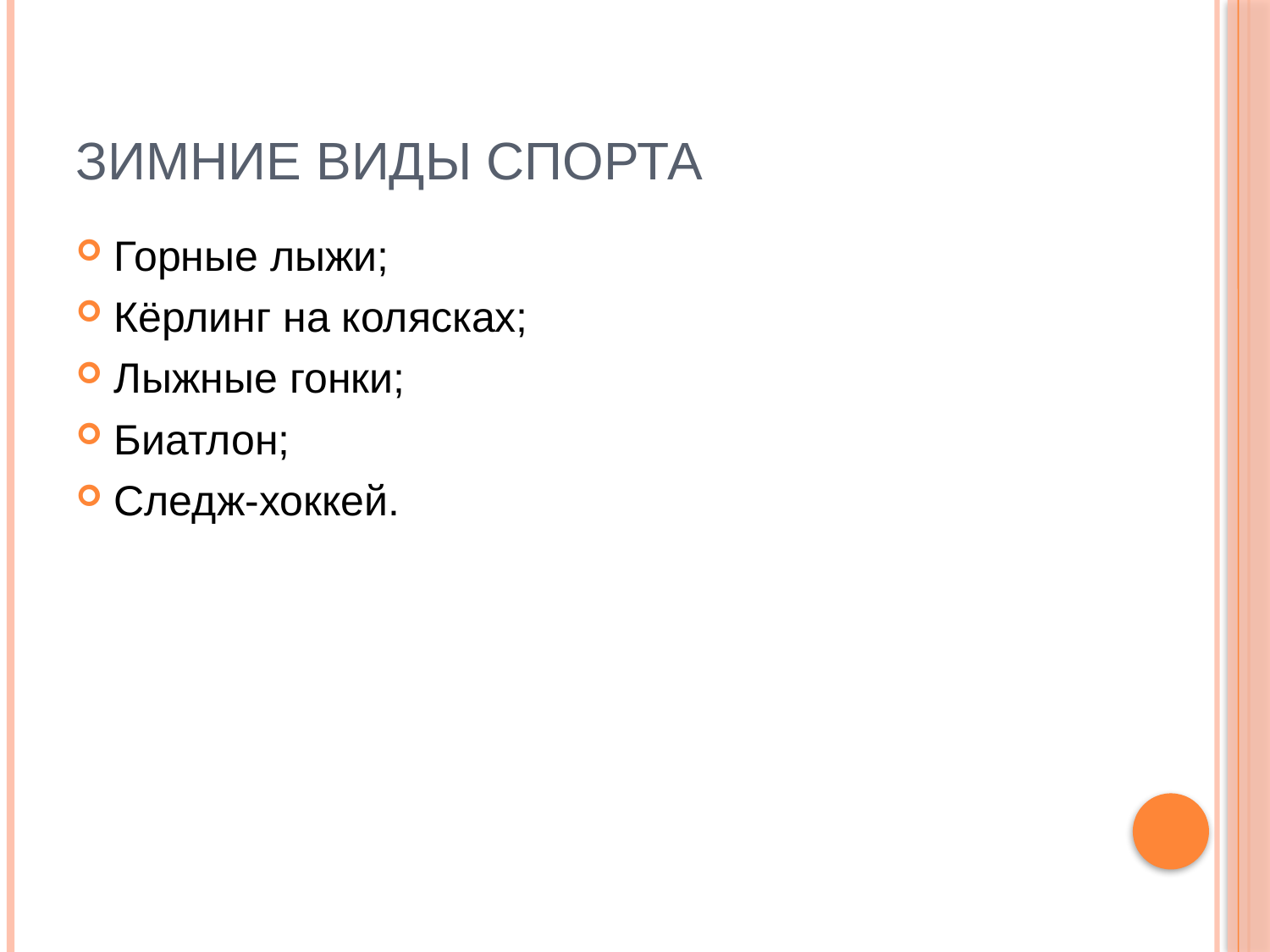

# Зимние виды спорта
Горные лыжи;
Кёрлинг на колясках;
Лыжные гонки;
Биатлон;
Следж-хоккей.